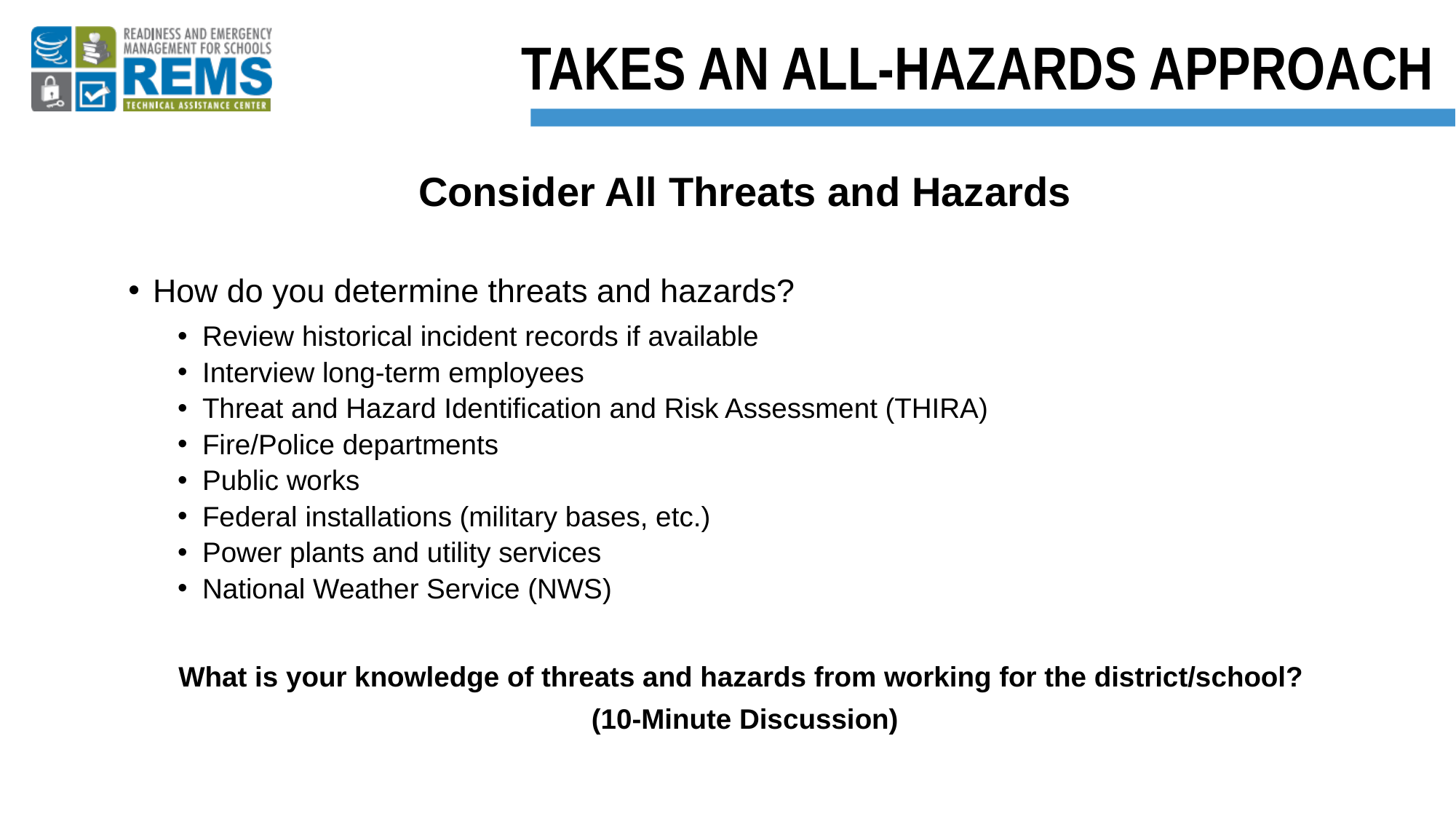

# TAKES AN ALL-HAZARDS APPROACH

Consider All Threats and Hazards

How do you determine threats and hazards?
Review historical incident records if available
Interview long-term employees
Threat and Hazard Identification and Risk Assessment (THIRA)
Fire/Police departments
Public works
Federal installations (military bases, etc.)
Power plants and utility services
National Weather Service (NWS)

What is your knowledge of threats and hazards from working for the district/school?
(10-Minute Discussion)